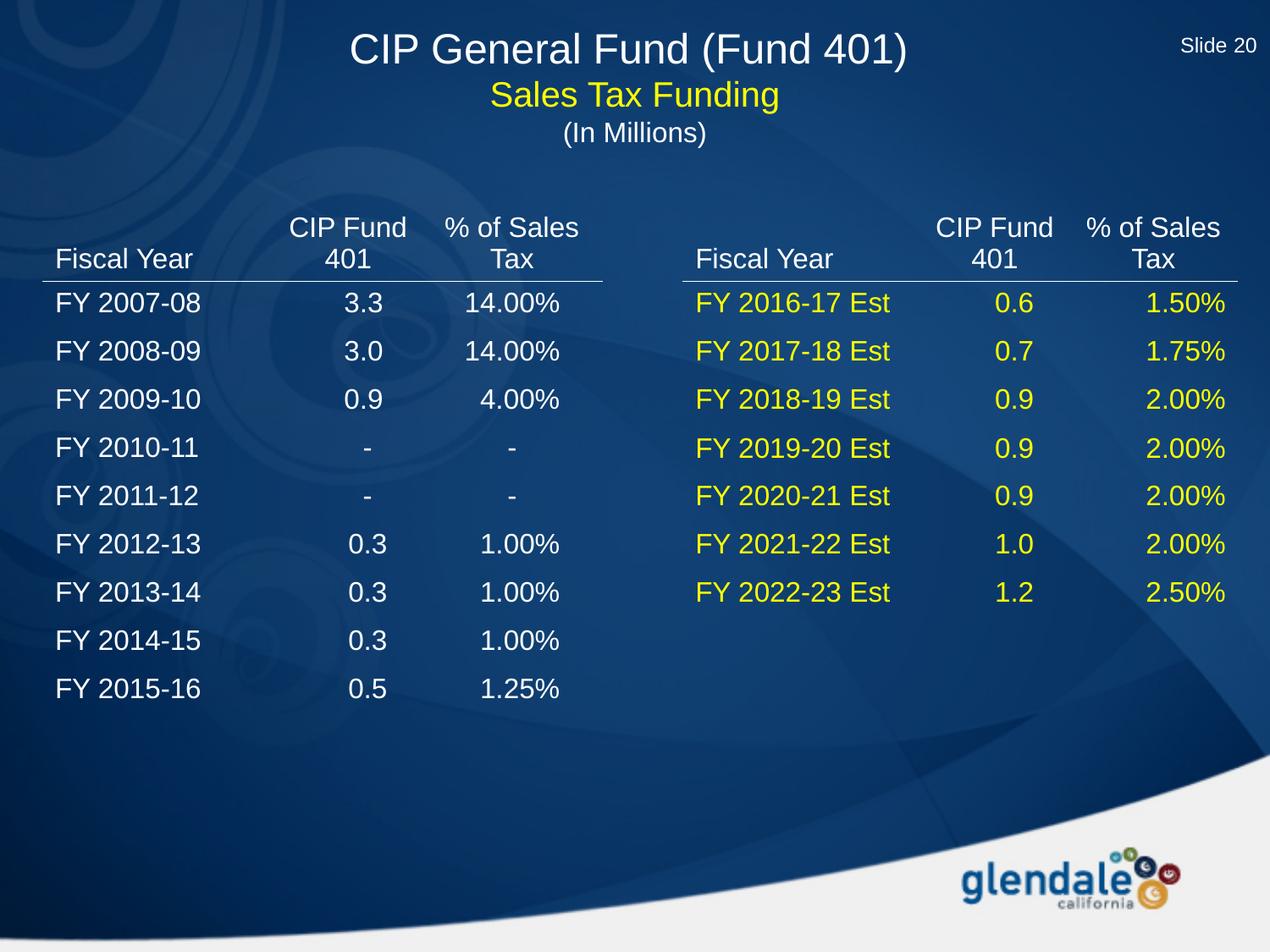

Slide 20
# CIP General Fund (Fund 401) Sales Tax Funding (In Millions)
| Fiscal Year | CIP Fund 401 | % of Sales Tax |
| --- | --- | --- |
| FY 2007-08 | 3.3 | 14.00% |
| FY 2008-09 | 3.0 | 14.00% |
| FY 2009-10 | 0.9 | 4.00% |
| FY 2010-11 | - | - |
| FY 2011-12 | - | - |
| FY 2012-13 | 0.3 | 1.00% |
| FY 2013-14 | 0.3 | 1.00% |
| FY 2014-15 | 0.3 | 1.00% |
| FY 2015-16 | 0.5 | 1.25% |
| Fiscal Year | CIP Fund 401 | % of Sales Tax |
| --- | --- | --- |
| FY 2016-17 Est | 0.6 | 1.50% |
| FY 2017-18 Est | 0.7 | 1.75% |
| FY 2018-19 Est | 0.9 | 2.00% |
| FY 2019-20 Est | 0.9 | 2.00% |
| FY 2020-21 Est | 0.9 | 2.00% |
| FY 2021-22 Est | 1.0 | 2.00% |
| FY 2022-23 Est | 1.2 | 2.50% |